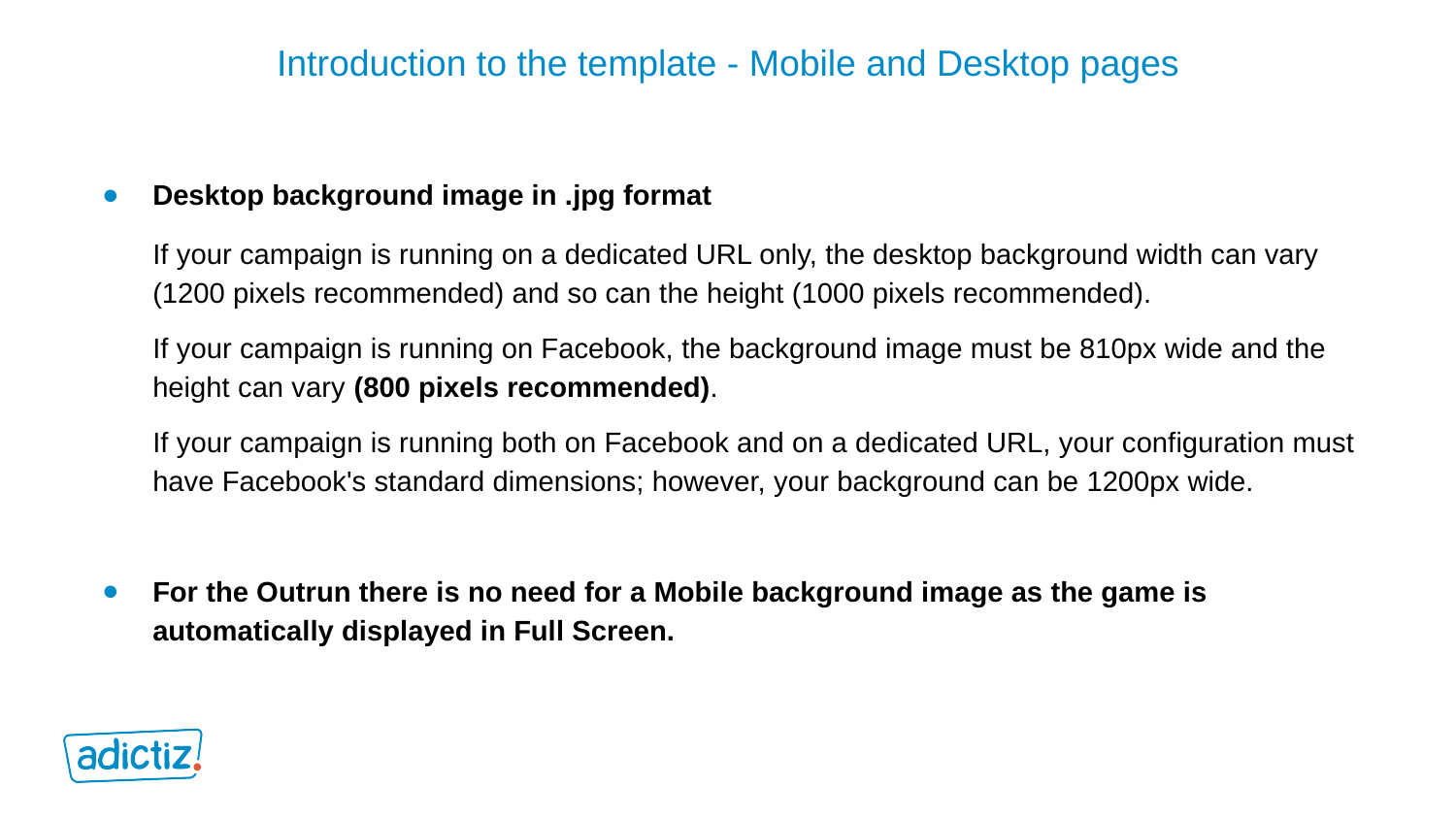

# Introduction to the template - Mobile and Desktop pages

Desktop background image in .jpg format
If your campaign is running on a dedicated URL only, the desktop background width can vary (1200 pixels recommended) and so can the height (1000 pixels recommended).
If your campaign is running on Facebook, the background image must be 810px wide and the height can vary (800 pixels recommended).
If your campaign is running both on Facebook and on a dedicated URL, your configuration must have Facebook's standard dimensions; however, your background can be 1200px wide.

For the Outrun there is no need for a Mobile background image as the game is automatically displayed in Full Screen.